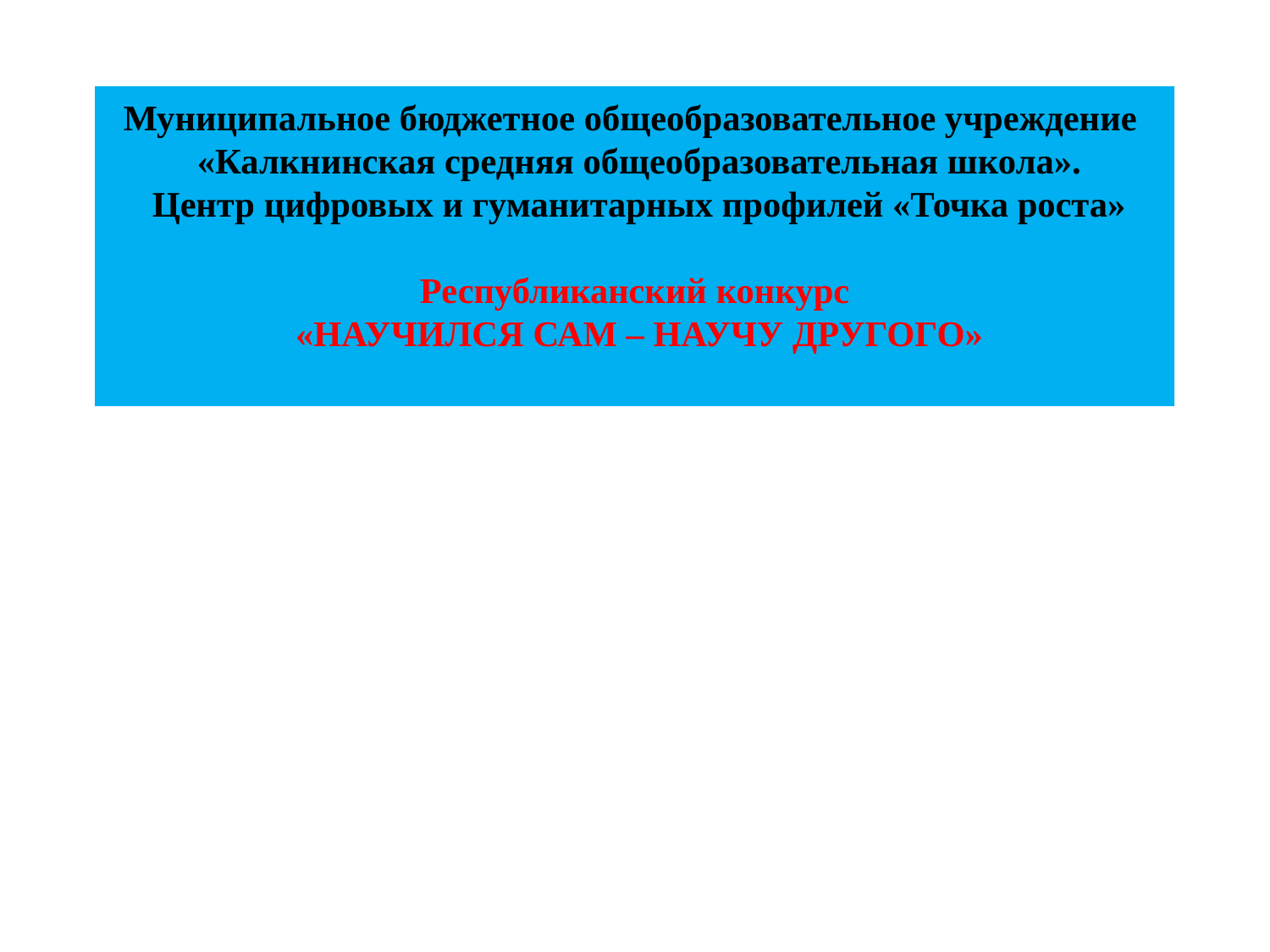

# Муниципальное бюджетное общеобразовательное учреждение «Калкнинская средняя общеобразовательная школа». Центр цифровых и гуманитарных профилей «Точка роста» Республиканский конкурс «НАУЧИЛСЯ САМ – НАУЧУ ДРУГОГО»